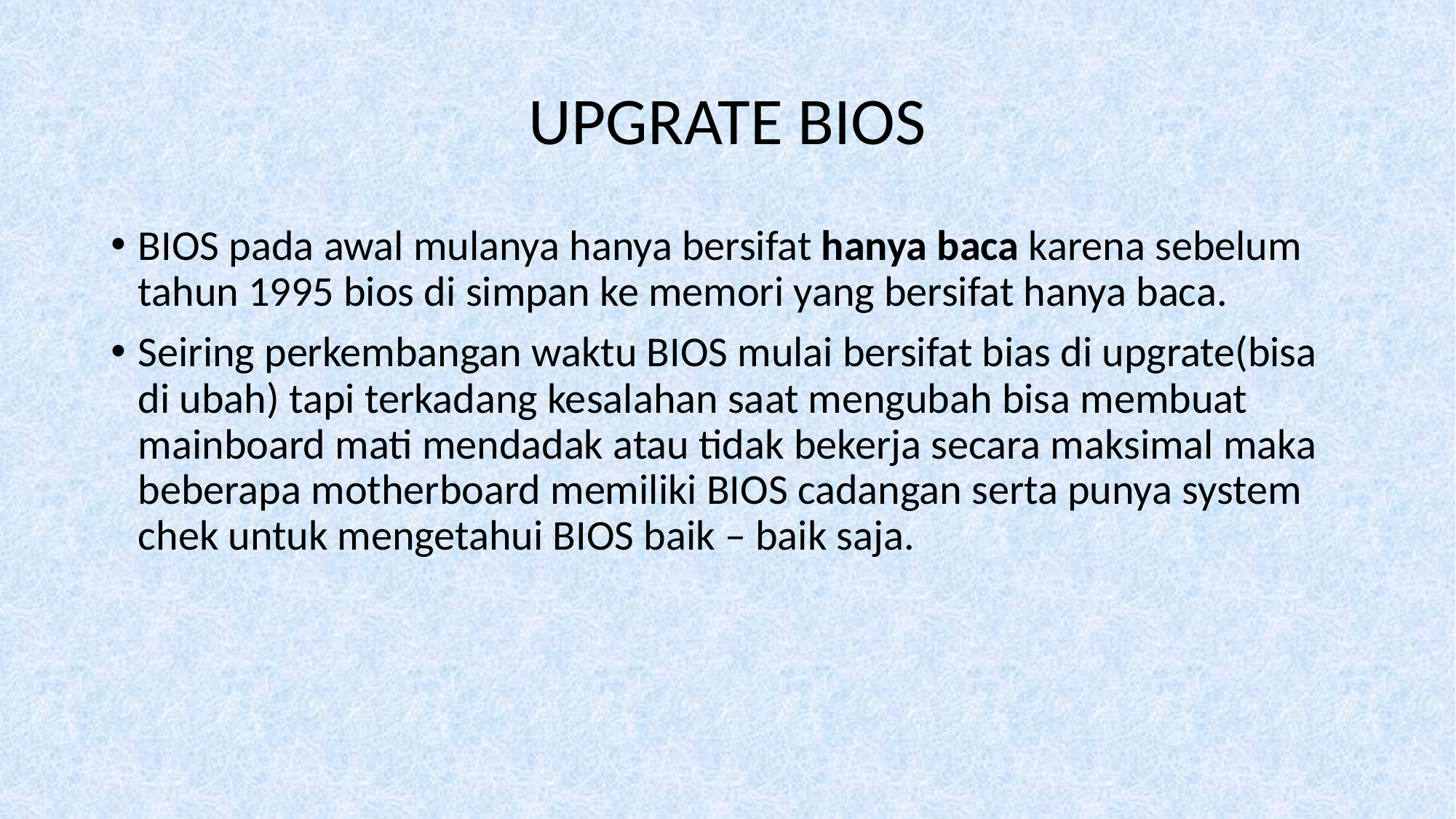

# UPGRATE BIOS
BIOS pada awal mulanya hanya bersifat hanya baca karena sebelum tahun 1995 bios di simpan ke memori yang bersifat hanya baca.
Seiring perkembangan waktu BIOS mulai bersifat bias di upgrate(bisa di ubah) tapi terkadang kesalahan saat mengubah bisa membuat mainboard mati mendadak atau tidak bekerja secara maksimal maka beberapa motherboard memiliki BIOS cadangan serta punya system chek untuk mengetahui BIOS baik – baik saja.